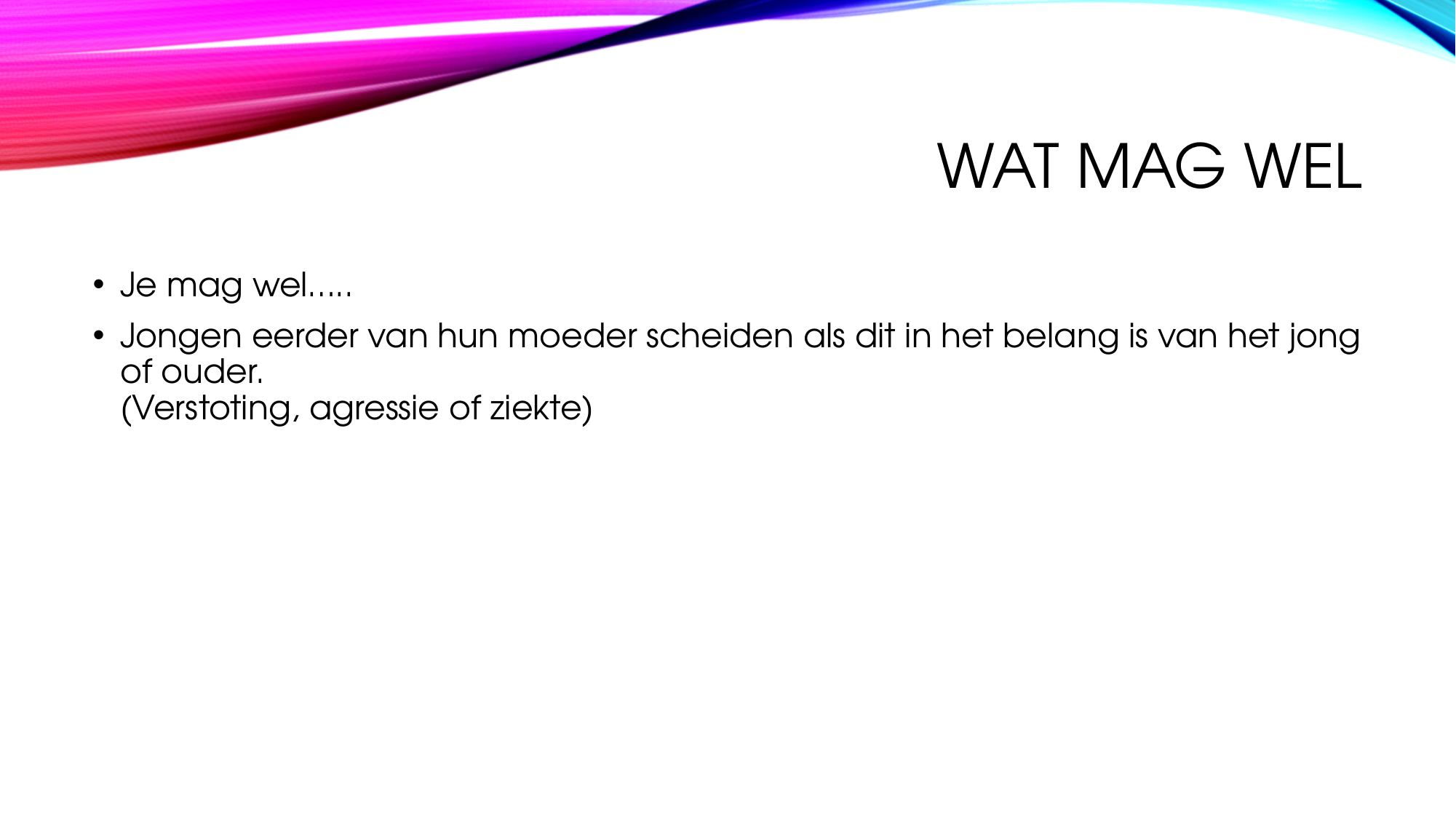

# Wat mag wel
Je mag wel…..
Jongen eerder van hun moeder scheiden als dit in het belang is van het jong of ouder.
(Verstoting, agressie of ziekte)